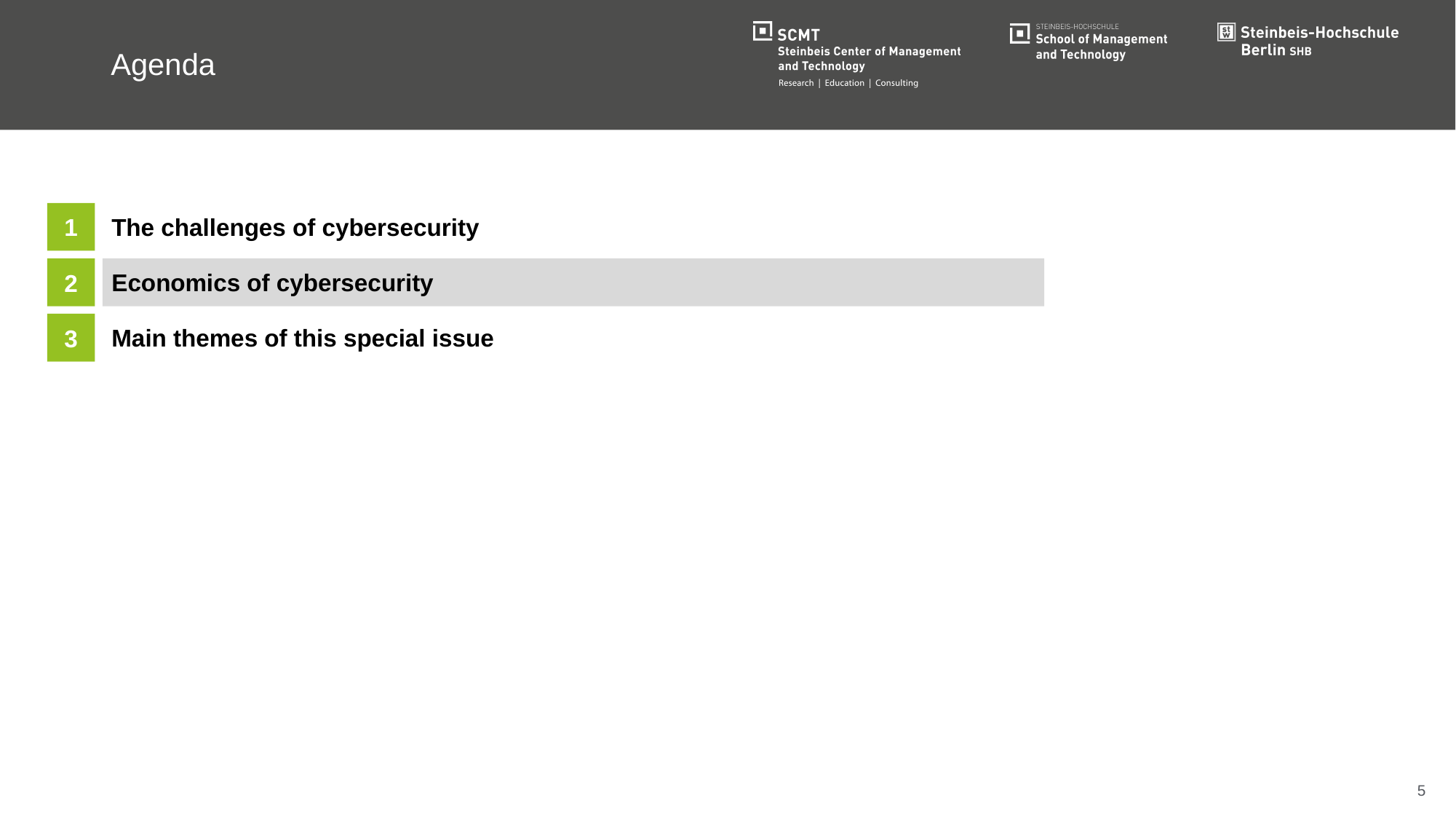

# Agenda
1
The challenges of cybersecurity
2

Economics of cybersecurity
3
Main themes of this special issue